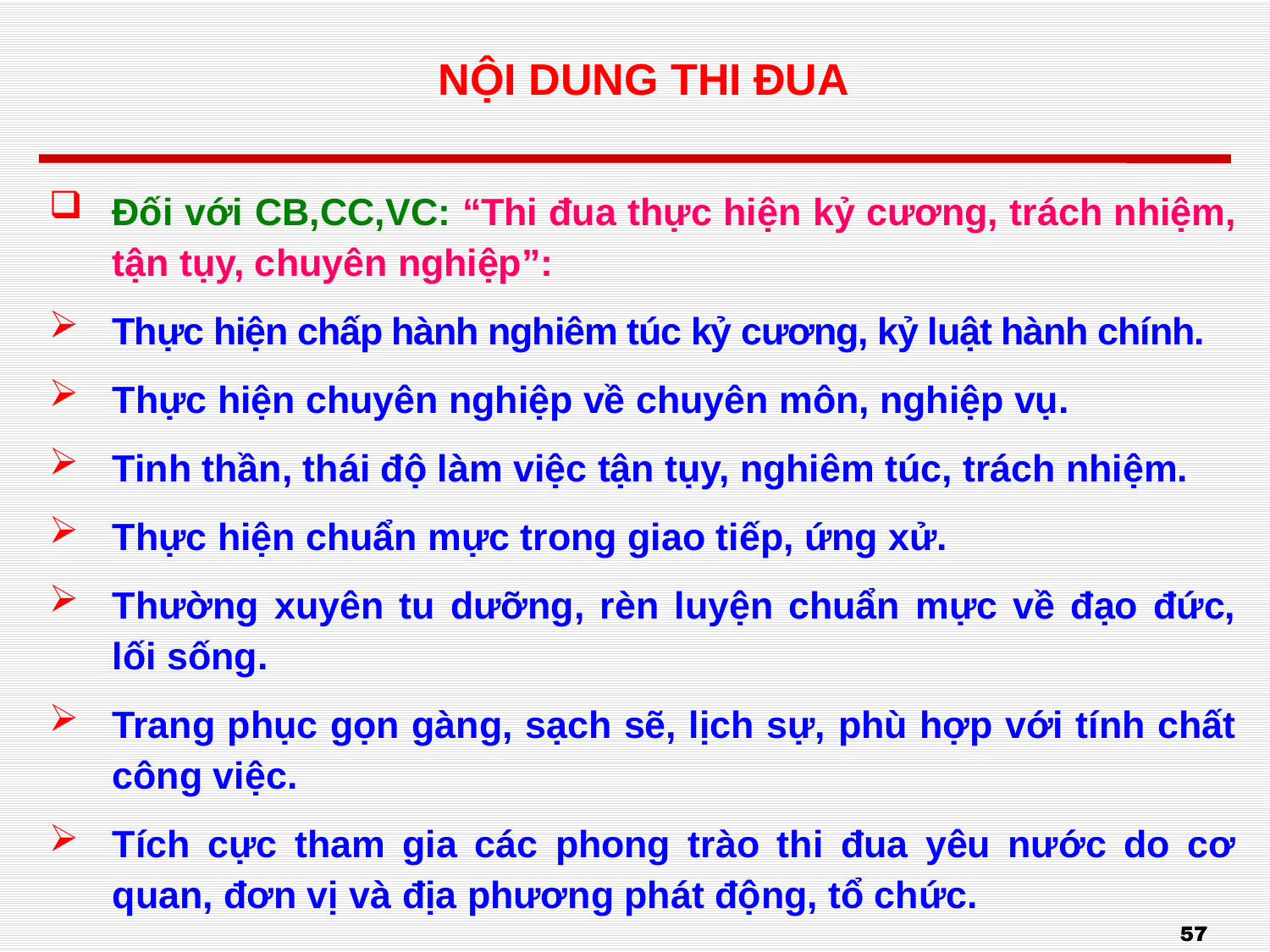

# NỘI DUNG THI ĐUA
Đối với CB,CC,VC: “Thi đua thực hiện kỷ cương, trách nhiệm, tận tụy, chuyên nghiệp”:
Thực hiện chấp hành nghiêm túc kỷ cương, kỷ luật hành chính.
Thực hiện chuyên nghiệp về chuyên môn, nghiệp vụ.
Tinh thần, thái độ làm việc tận tụy, nghiêm túc, trách nhiệm.
Thực hiện chuẩn mực trong giao tiếp, ứng xử.
Thường xuyên tu dưỡng, rèn luyện chuẩn mực về đạo đức, lối sống.
Trang phục gọn gàng, sạch sẽ, lịch sự, phù hợp với tính chất công việc.
Tích cực tham gia các phong trào thi đua yêu nước do cơ quan, đơn vị và địa phương phát động, tổ chức.